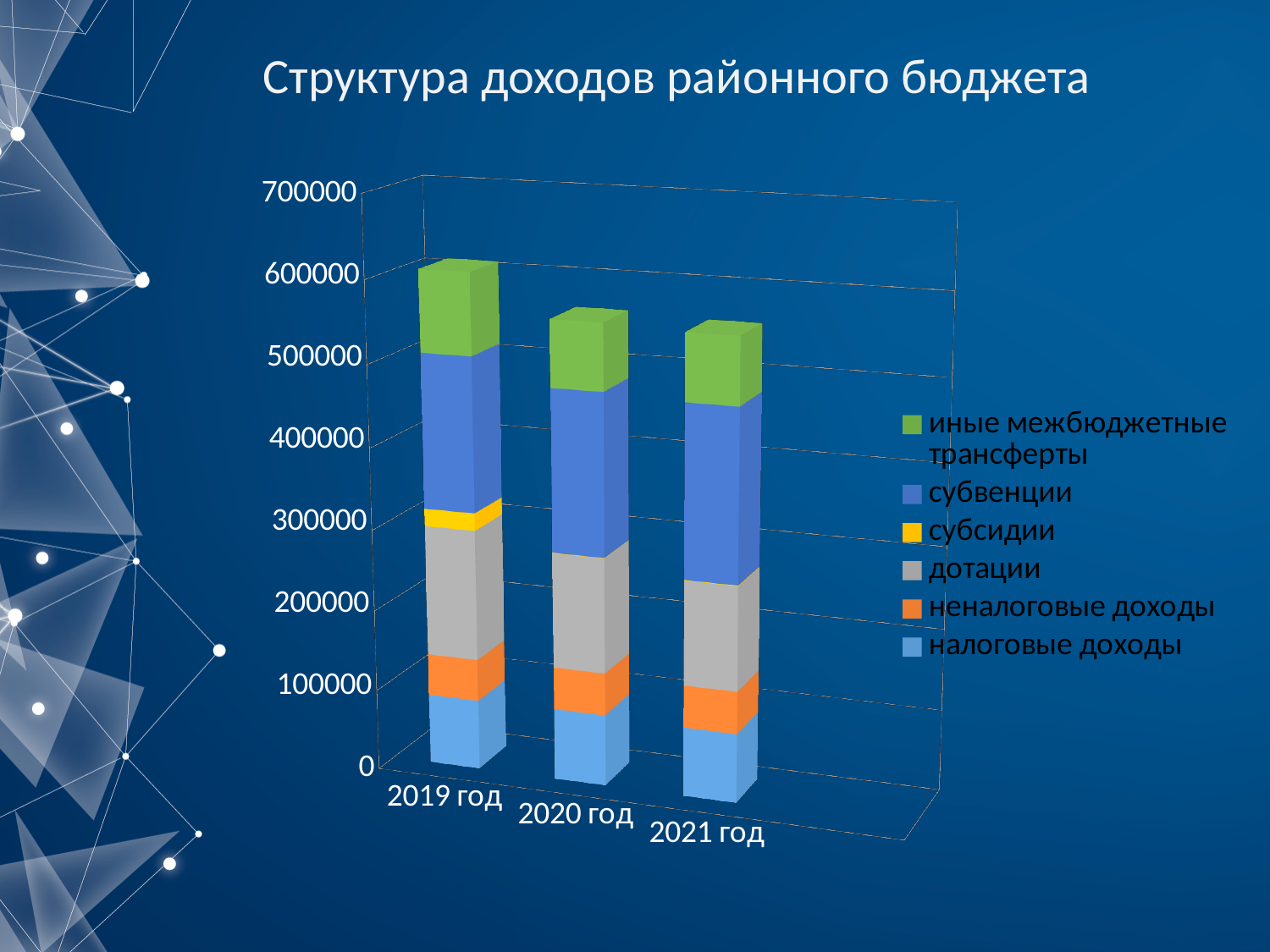

# Структура доходов районного бюджета

[unsupported chart]